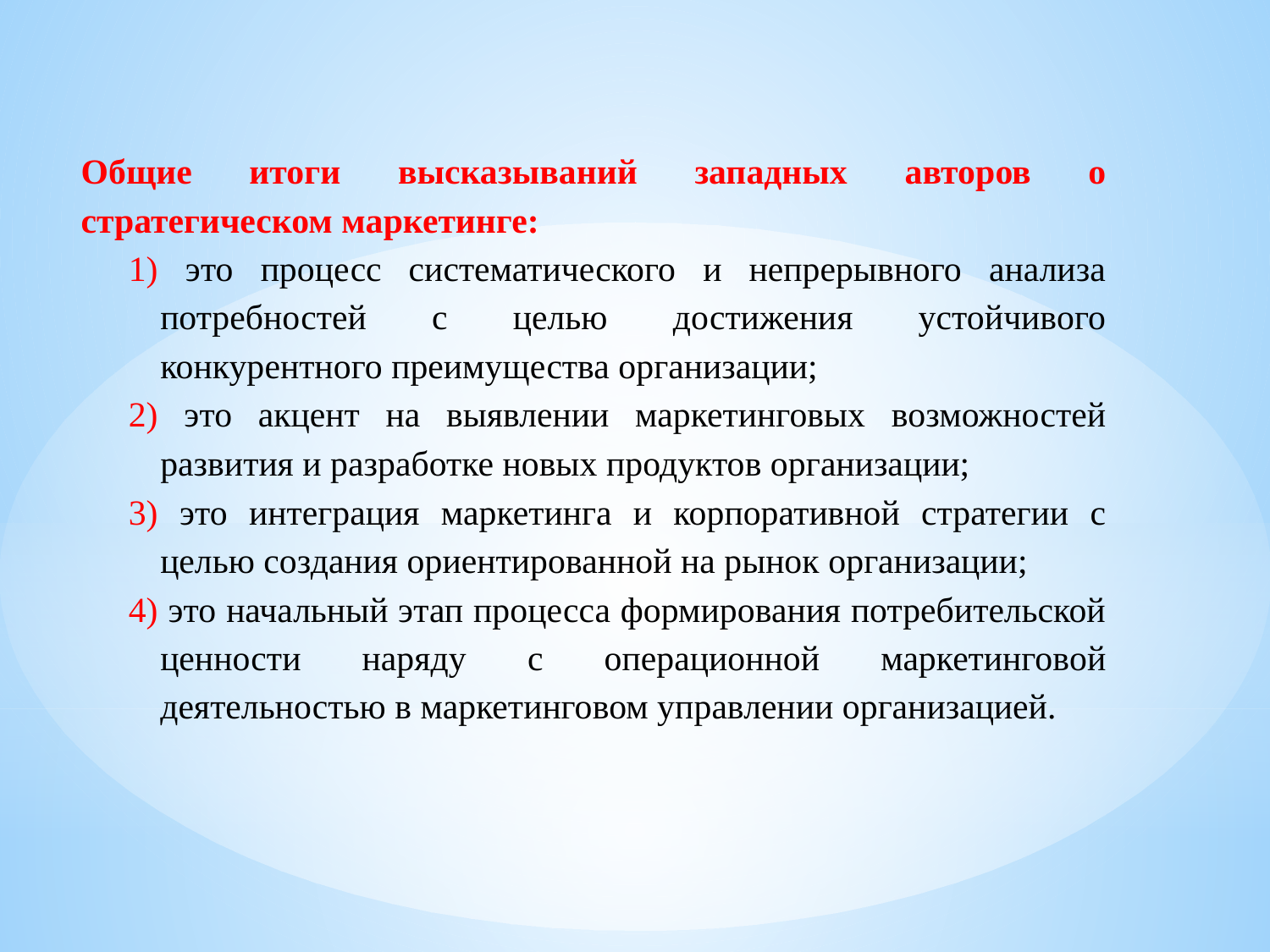

Общие итоги высказываний западных авторов о стратегическом маркетинге:
1) это процесс систематического и непрерывного анализа потребностей с целью достижения устойчивого конкурентного преимущества организации;
2) это акцент на выявлении маркетинговых возможностей развития и разработке новых продуктов организации;
3) это интеграция маркетинга и корпоративной стратегии с целью создания ориентированной на рынок организации;
4) это начальный этап процесса формирования потребительской ценности наряду с операционной маркетинговой деятельностью в маркетинговом управлении организацией.